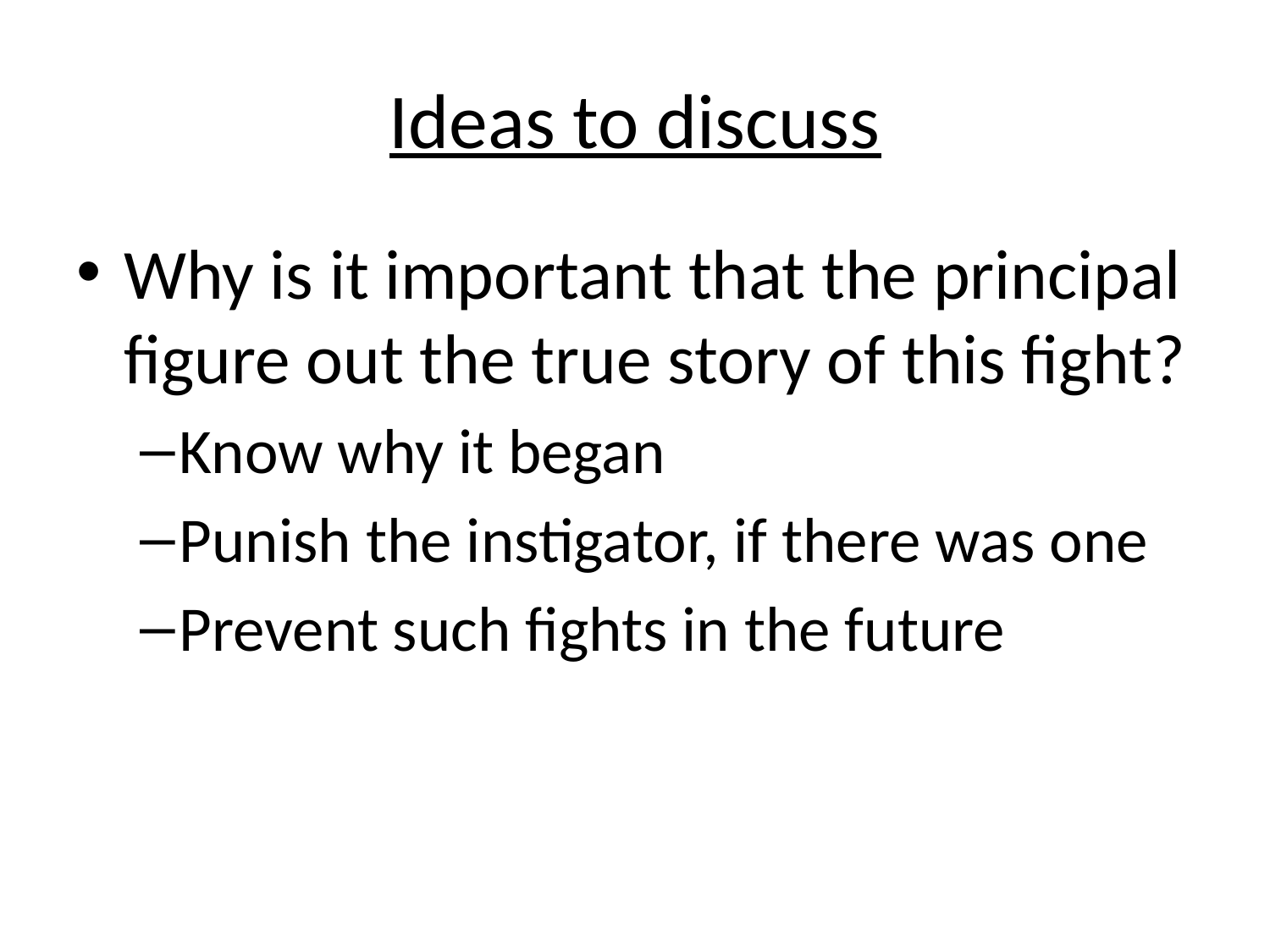

# Ideas to discuss
Why is it important that the principal figure out the true story of this fight?
Know why it began
Punish the instigator, if there was one
Prevent such fights in the future